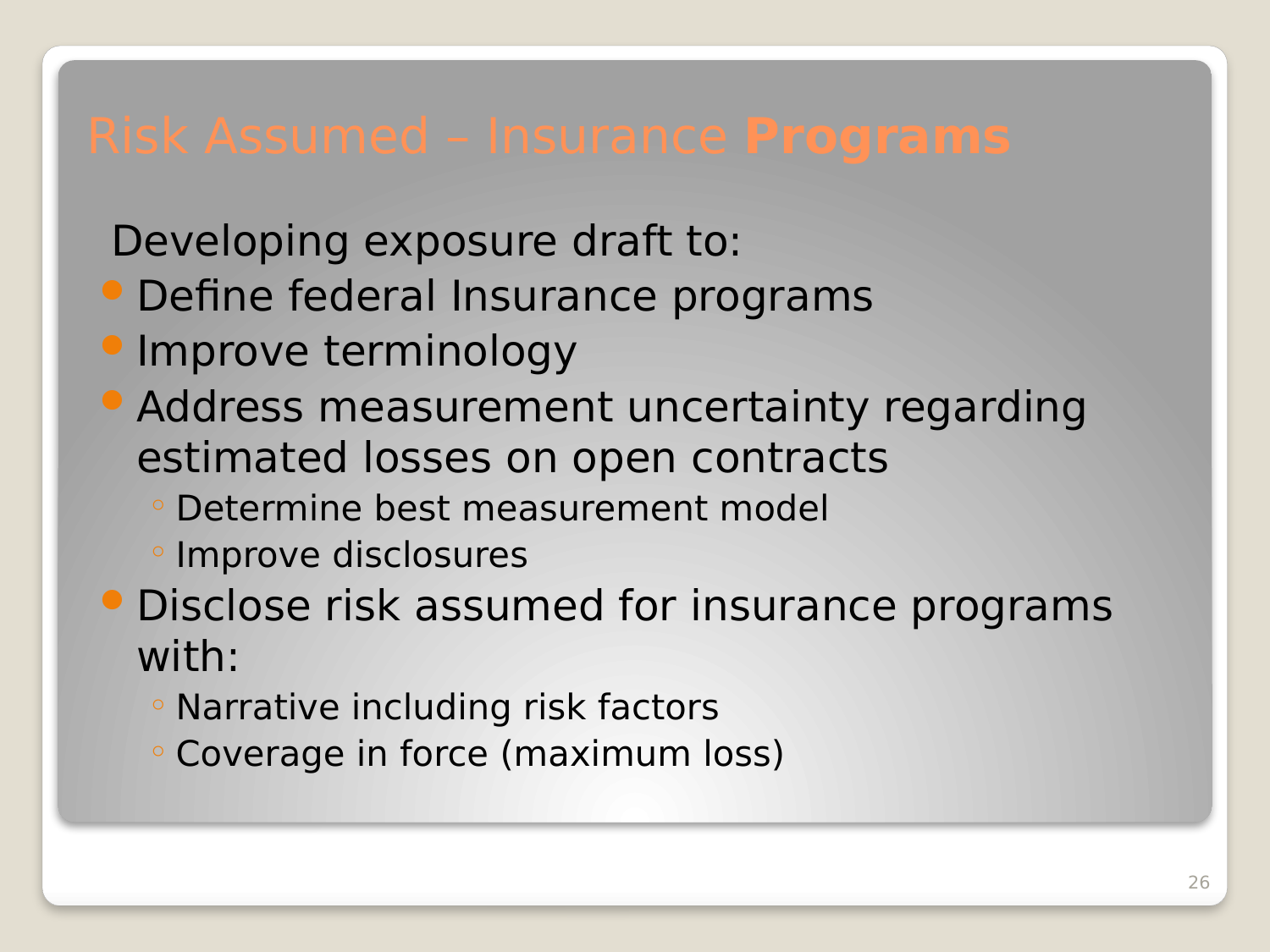

# Risk Assumed – Insurance Programs
Developing exposure draft to:
Define federal Insurance programs
Improve terminology
Address measurement uncertainty regarding estimated losses on open contracts
Determine best measurement model
Improve disclosures
Disclose risk assumed for insurance programs with:
Narrative including risk factors
Coverage in force (maximum loss)

26